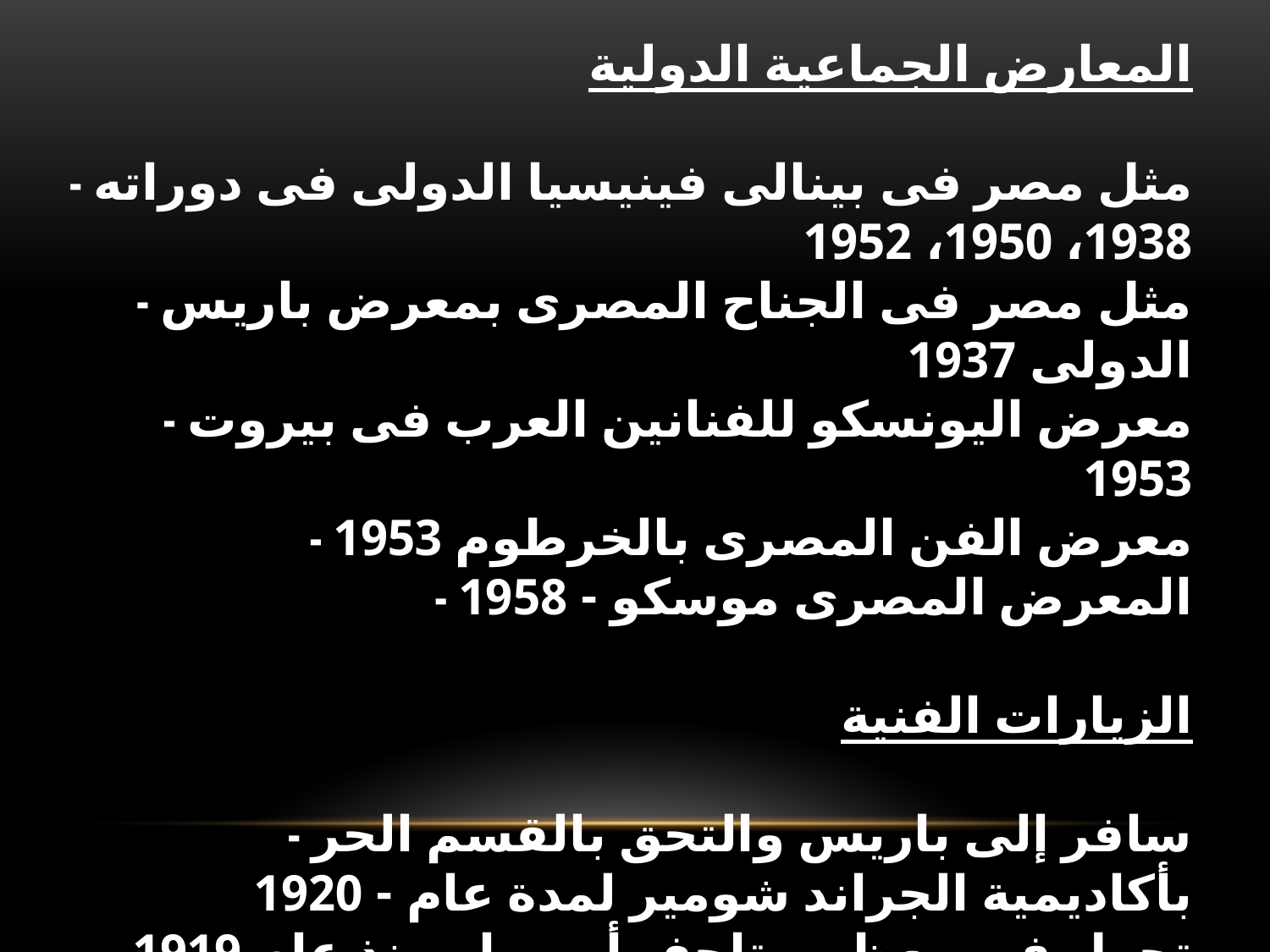

المعارض الجماعية الدولية

- مثل مصر فى بينالى فينيسيا الدولى فى دوراته 1938، 1950، 1952
- مثل مصر فى الجناح المصرى بمعرض باريس الدولى 1937
- معرض اليونسكو للفنانين العرب فى بيروت 1953
- معرض الفن المصرى بالخرطوم 1953
- المعرض المصرى موسكو - 1958

الزيارات الفنية

- سافر إلى باريس والتحق بالقسم الحر بأكاديمية الجراند شومير لمدة عام - 1920
- تجول فى معظم متاحف أوروبا - منذ عام 1919 وحتى وفاته عام 1964